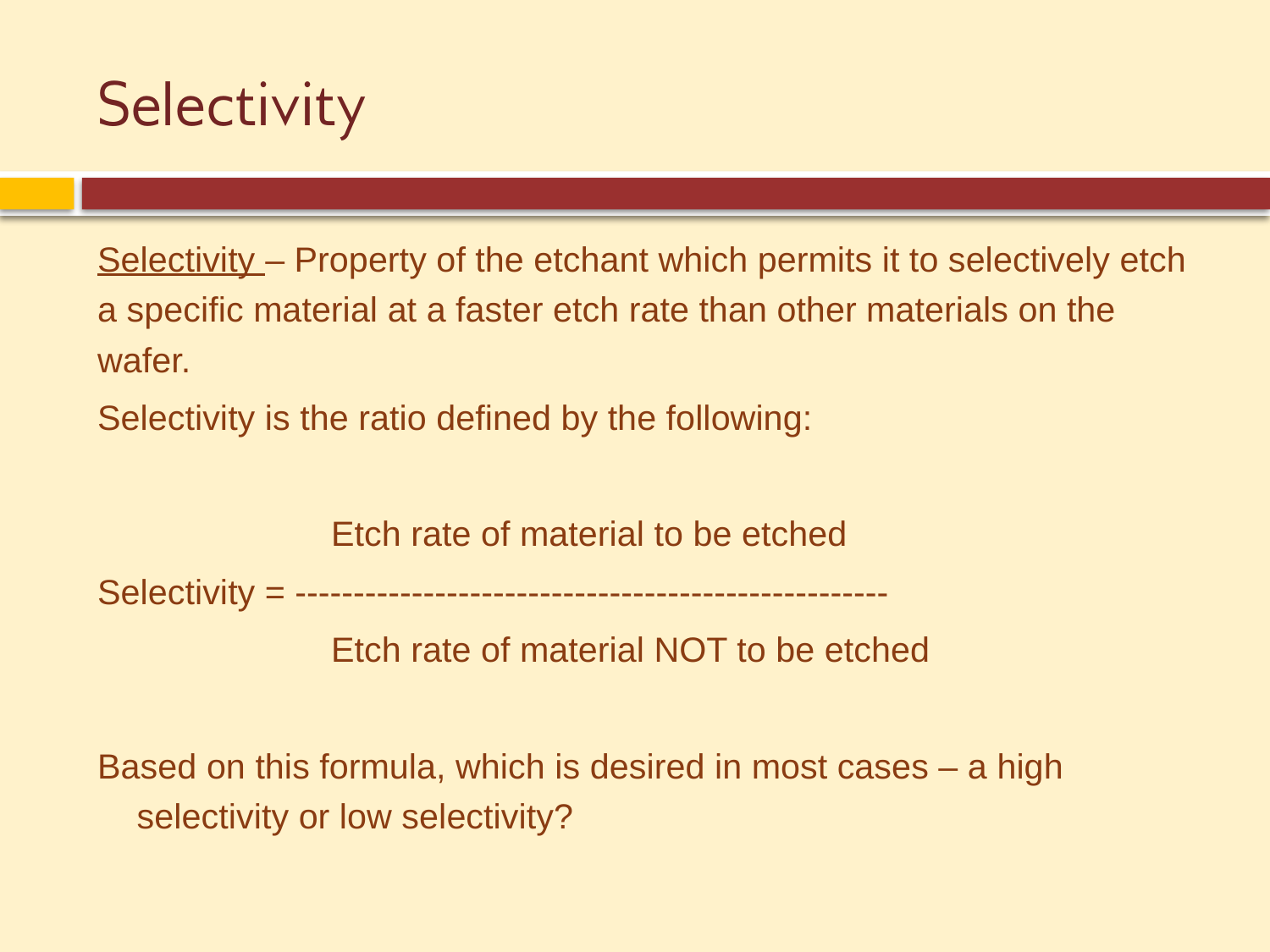

# Selectivity
Selectivity – Property of the etchant which permits it to selectively etch a specific material at a faster etch rate than other materials on the wafer.
Selectivity is the ratio defined by the following:

                        Etch rate of material to be etched
Selectivity = ---------------------------------------------------
                        Etch rate of material NOT to be etched

Based on this formula, which is desired in most cases – a high selectivity or low selectivity?